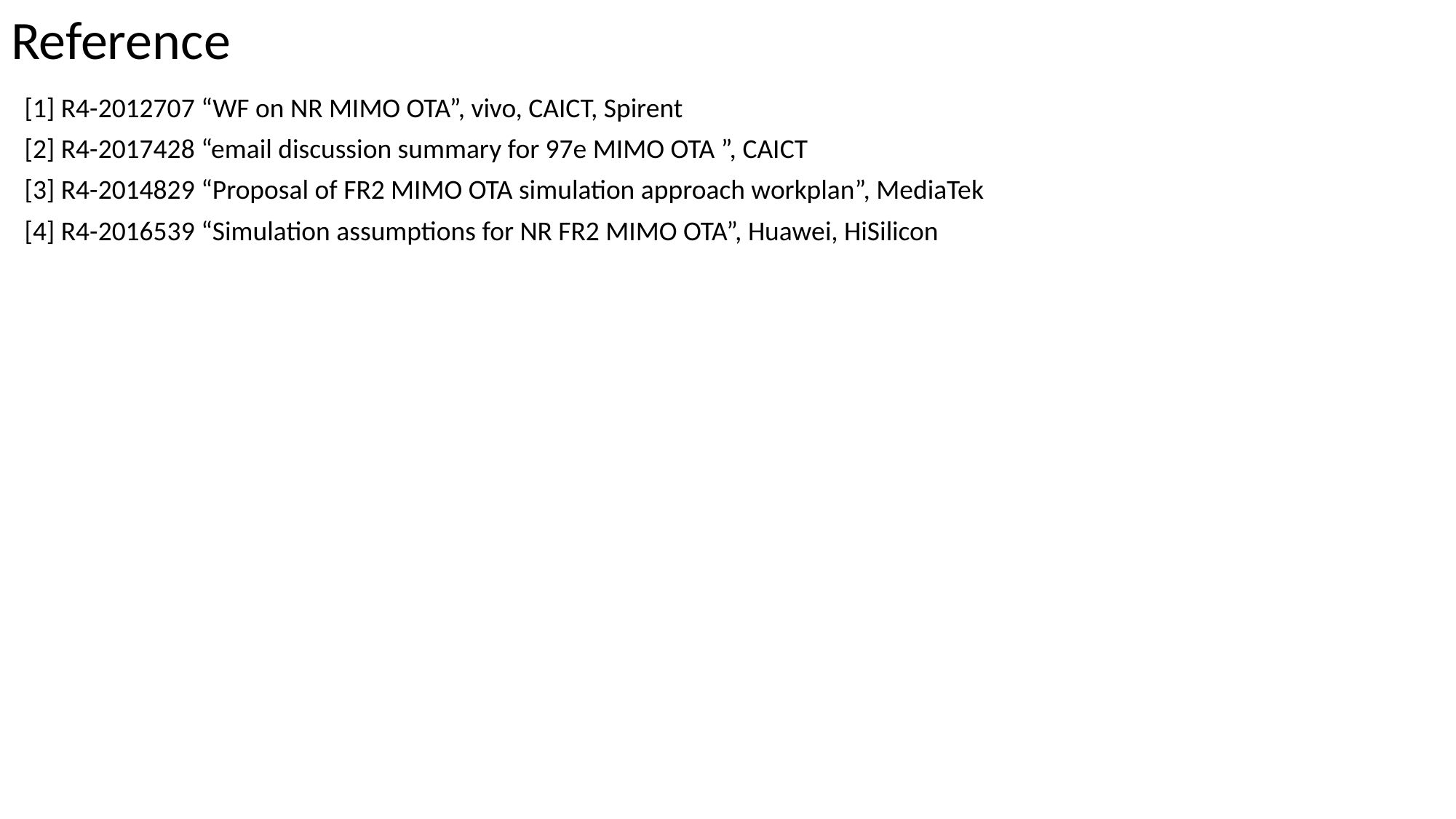

# Reference
[1] R4-2012707 “WF on NR MIMO OTA”, vivo, CAICT, Spirent
[2] R4-2017428 “email discussion summary for 97e MIMO OTA ”, CAICT
[3] R4-2014829 “Proposal of FR2 MIMO OTA simulation approach workplan”, MediaTek
[4] R4-2016539 “Simulation assumptions for NR FR2 MIMO OTA”, Huawei, HiSilicon